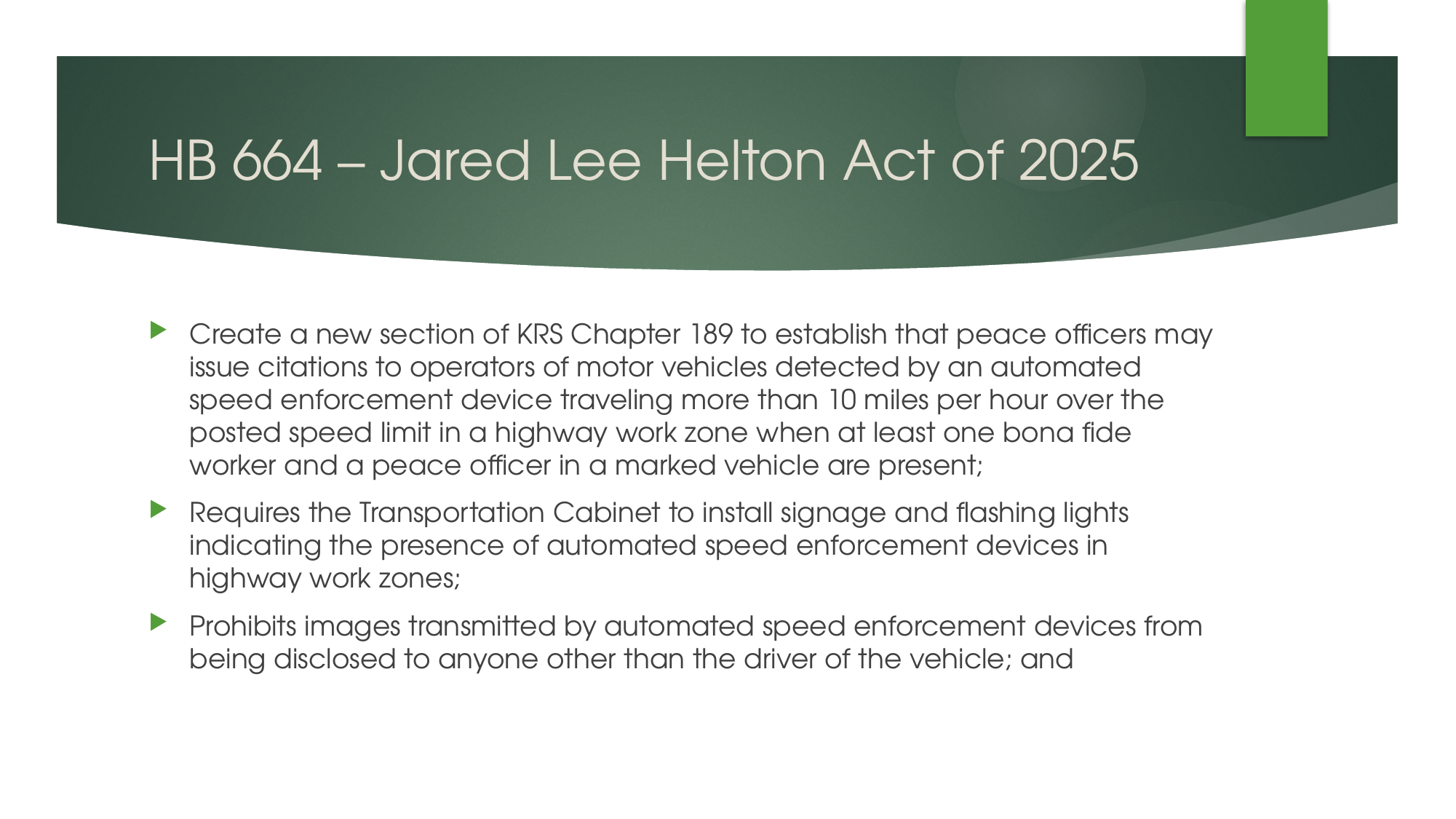

# HB 664 – Jared Lee Helton Act of 2025
Create a new section of KRS Chapter 189 to establish that peace officers may issue citations to operators of motor vehicles detected by an automated speed enforcement device traveling more than 10 miles per hour over the posted speed limit in a highway work zone when at least one bona fide worker and a peace officer in a marked vehicle are present;
Requires the Transportation Cabinet to install signage and flashing lights indicating the presence of automated speed enforcement devices in highway work zones;
Prohibits images transmitted by automated speed enforcement devices from being disclosed to anyone other than the driver of the vehicle; and